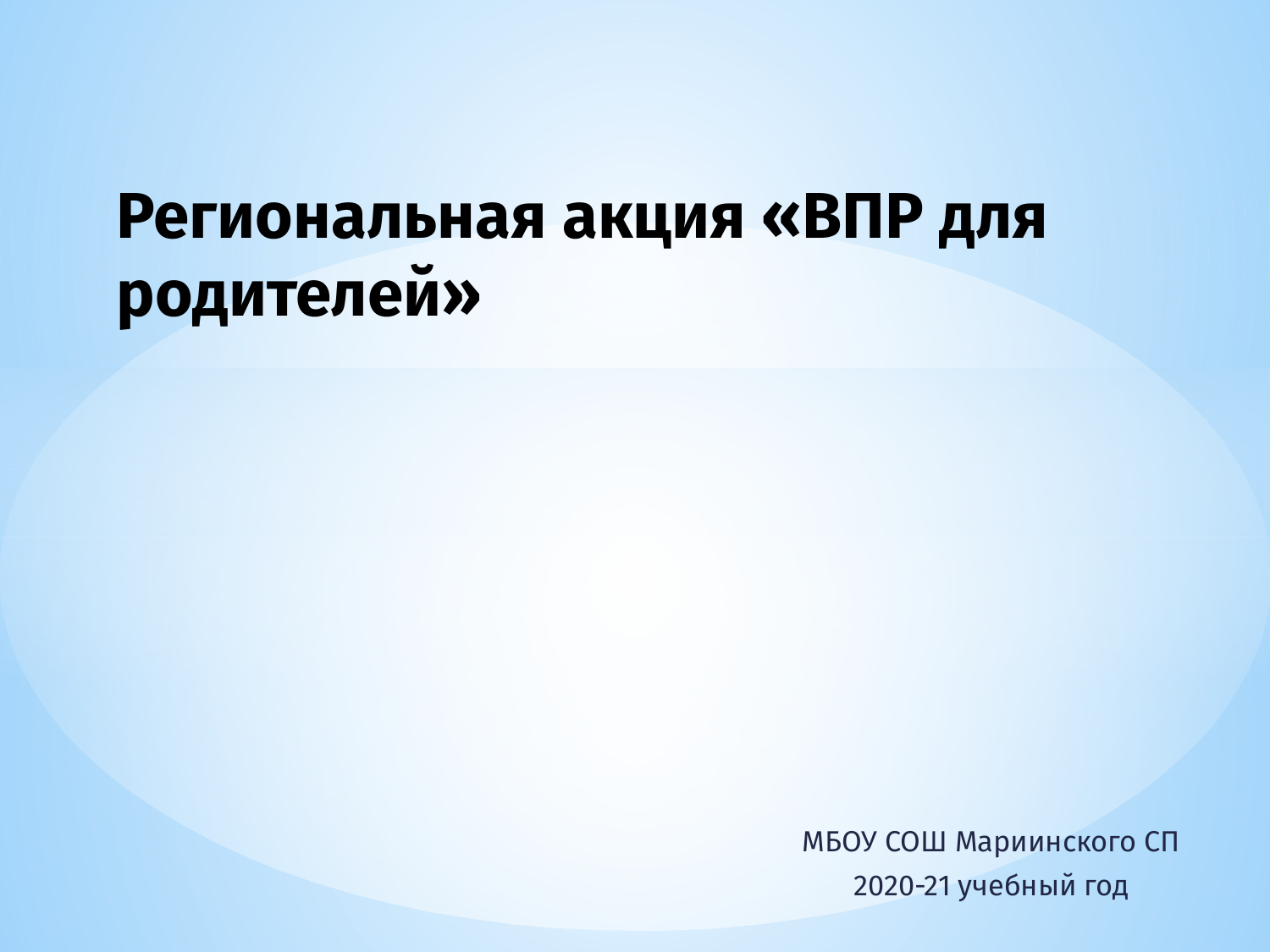

# Региональная акция «ВПР для родителей»
МБОУ СОШ Мариинского СП
2020-21 учебный год